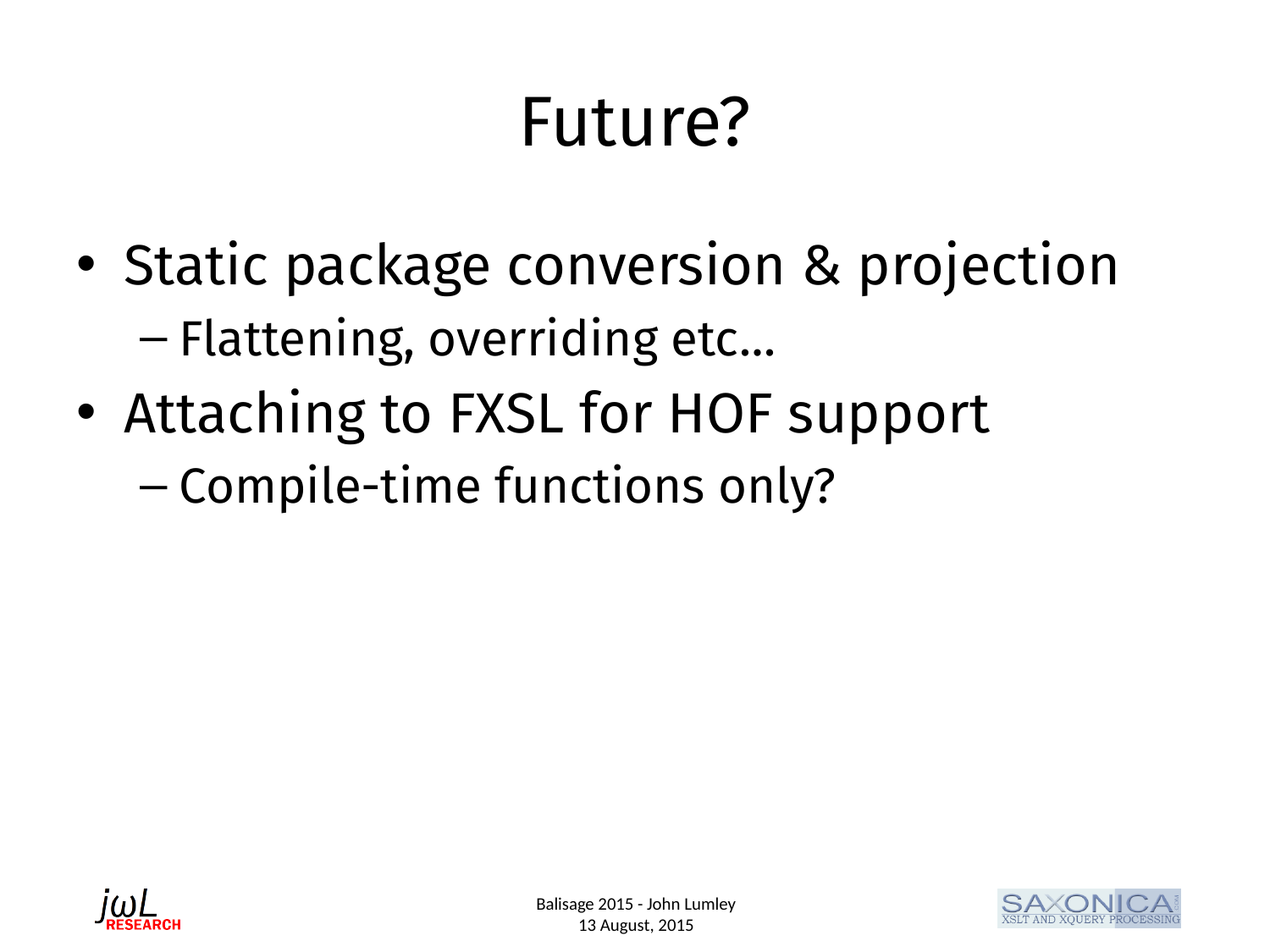

# Future?
Static package conversion & projection
Flattening, overriding etc…
Attaching to FXSL for HOF support
Compile-time functions only?